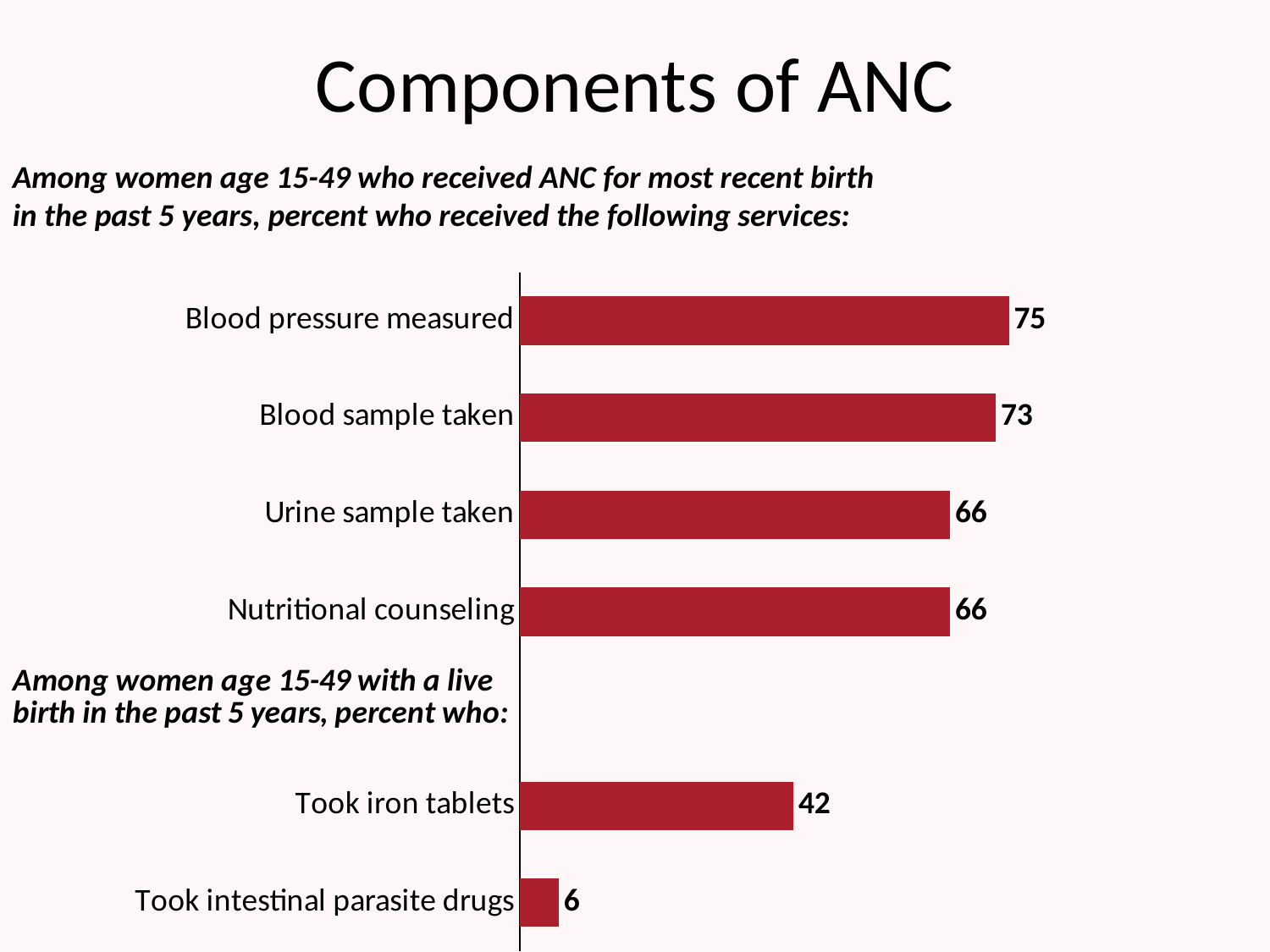

# Components of ANC
Among women age 15-49 who received ANC for most recent birth in the past 5 years, percent who received the following services:

### Chart

| Category | Series 1 |
|---|---|
| Took intestinal parasite drugs | 6.0 |
| Took iron tablets | 42.0 |
|  | None |
| Nutritional counseling | 66.0 |
| Urine sample taken | 66.0 |
| Blood sample taken | 73.0 |
| Blood pressure measured | 75.0 |